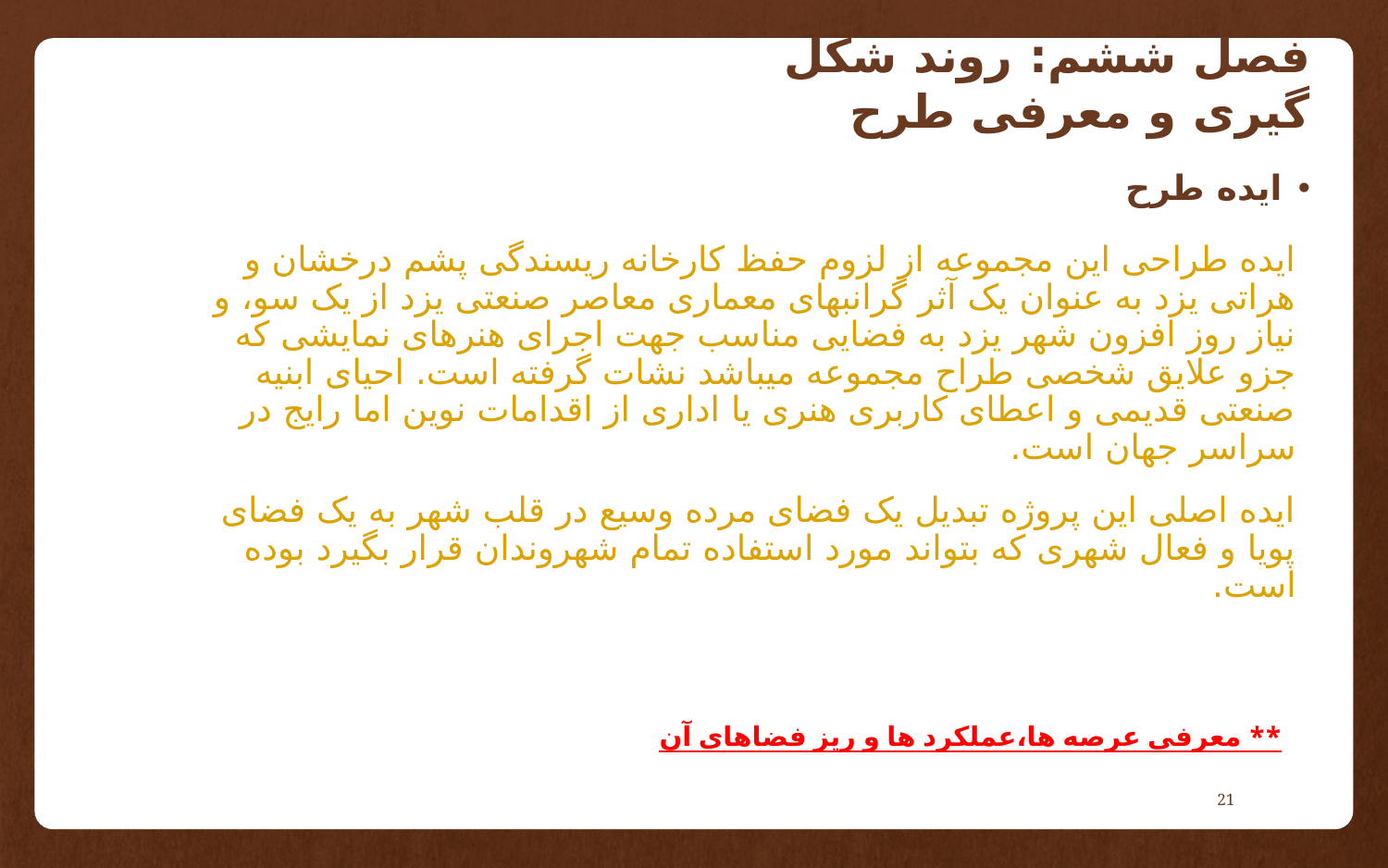

# فصل ششم: روند شکل گیری و معرفی طرح
ایده طرح

ایده طراحی این مجموعه از لزوم حفظ کارخانه ریسندگی پشم درخشان و هراتی یزد به عنوان یک آثر گرانبهای معماری معاصر صنعتی یزد از یک سو، و نیاز روز افزون شهر یزد به فضایی مناسب جهت اجرای هنرهای نمایشی که جزو علایق شخصی طراح مجموعه میباشد نشات گرفته است. احیای ابنیه صنعتی قدیمی و اعطای کاربری هنری یا اداری از اقدامات نوین اما رایج در سراسر جهان است.
ایده اصلی این پروژه تبدیل یک فضای مرده وسیع در قلب شهر به یک فضای پویا و فعال شهری که بتواند مورد استفاده تمام شهروندان قرار بگیرد بوده است.

** معرفی عرصه ها،عملکرد ها و ریز فضاهای آن
21